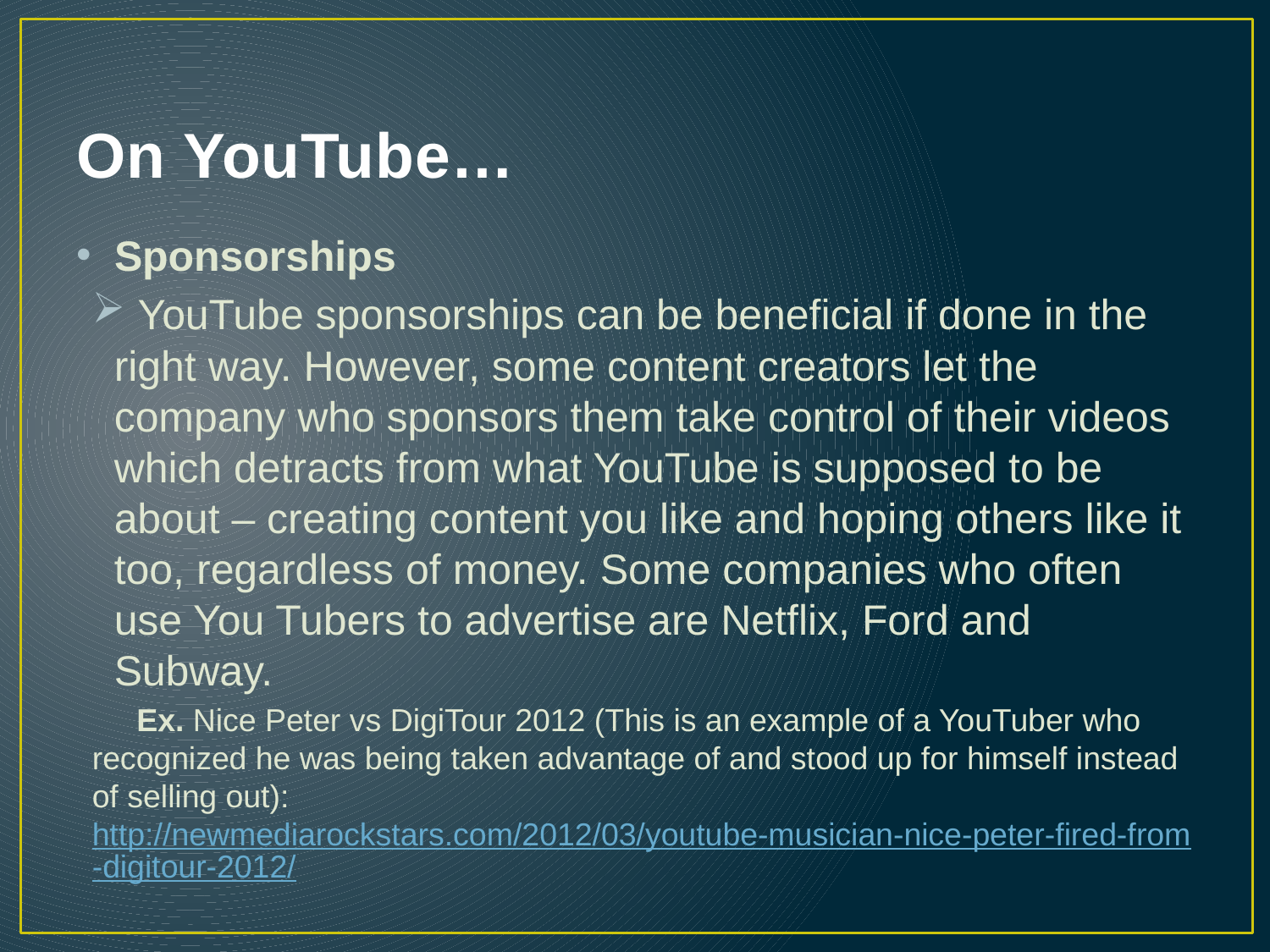

# On YouTube…
Sponsorships
 YouTube sponsorships can be beneficial if done in the right way. However, some content creators let the company who sponsors them take control of their videos which detracts from what YouTube is supposed to be about – creating content you like and hoping others like it too, regardless of money. Some companies who often use You Tubers to advertise are Netflix, Ford and Subway.
     Ex. Nice Peter vs DigiTour 2012 (This is an example of a YouTuber who recognized he was being taken advantage of and stood up for himself instead of selling out): http://newmediarockstars.com/2012/03/youtube-musician-nice-peter-fired-from-digitour-2012/